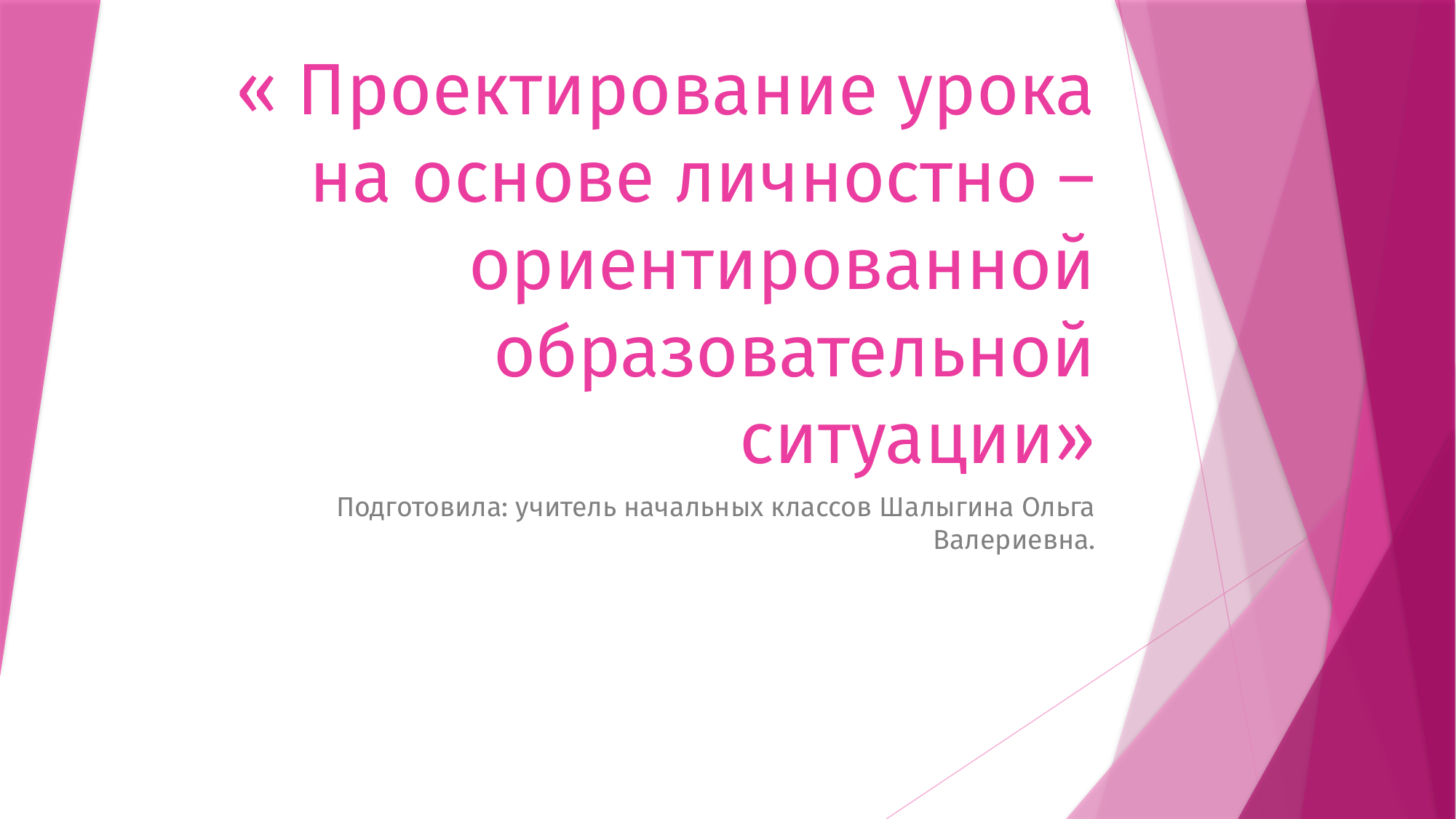

# « Проектирование урока на основе личностно – ориентированной образовательной ситуации»
Подготовила: учитель начальных классов Шалыгина Ольга Валериевна.